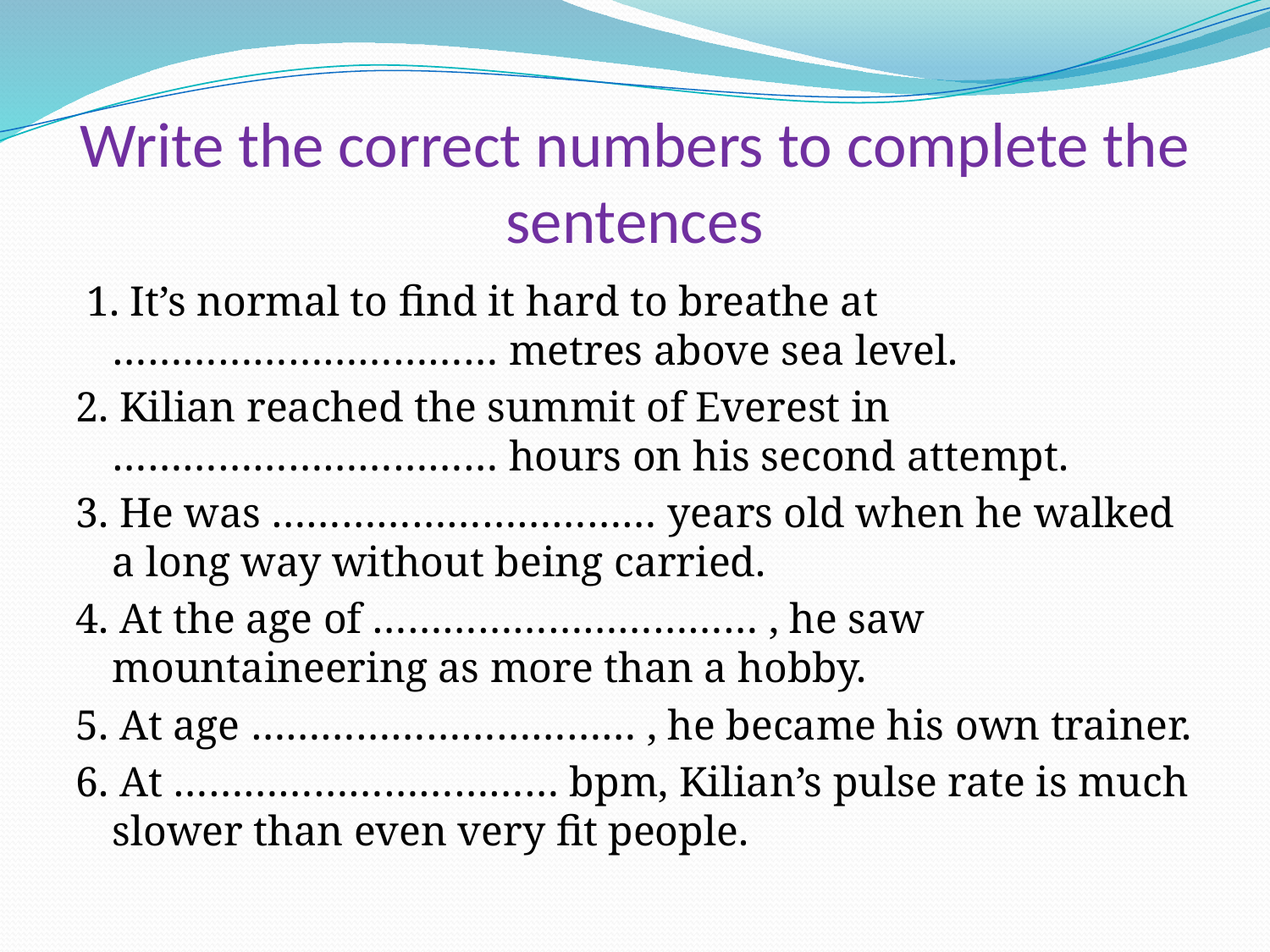

# Write the correct numbers to complete the sentences
 1. It’s normal to find it hard to breathe at …………………………… metres above sea level.
2. Kilian reached the summit of Everest in …………………………… hours on his second attempt.
3. He was …………………………… years old when he walked a long way without being carried.
4. At the age of …………………………… , he saw mountaineering as more than a hobby.
5. At age …………………………… , he became his own trainer.
6. At …………………………… bpm, Kilian’s pulse rate is much slower than even very fit people.